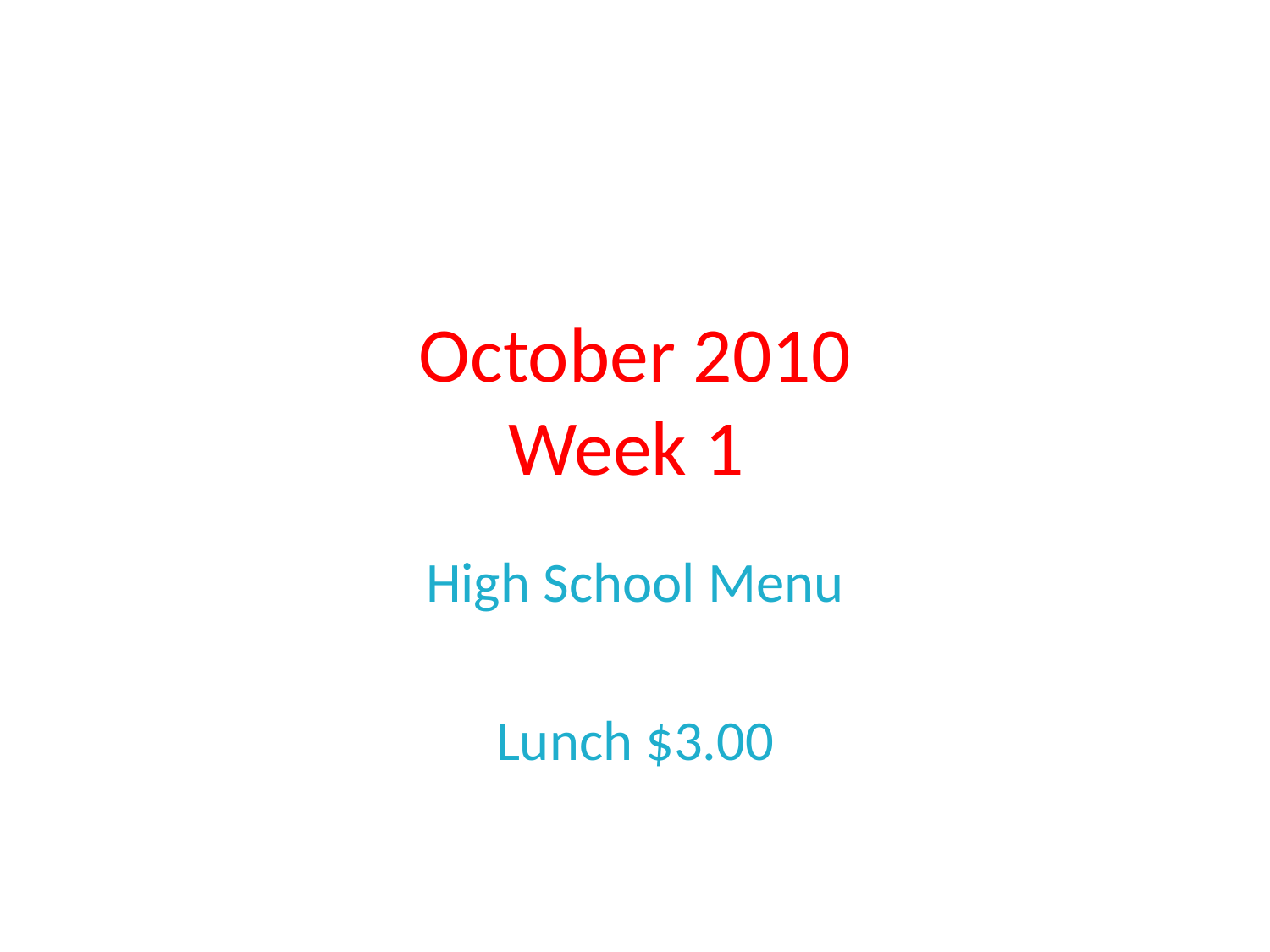

# October 2010 Week 1
High School Menu

Lunch $3.00